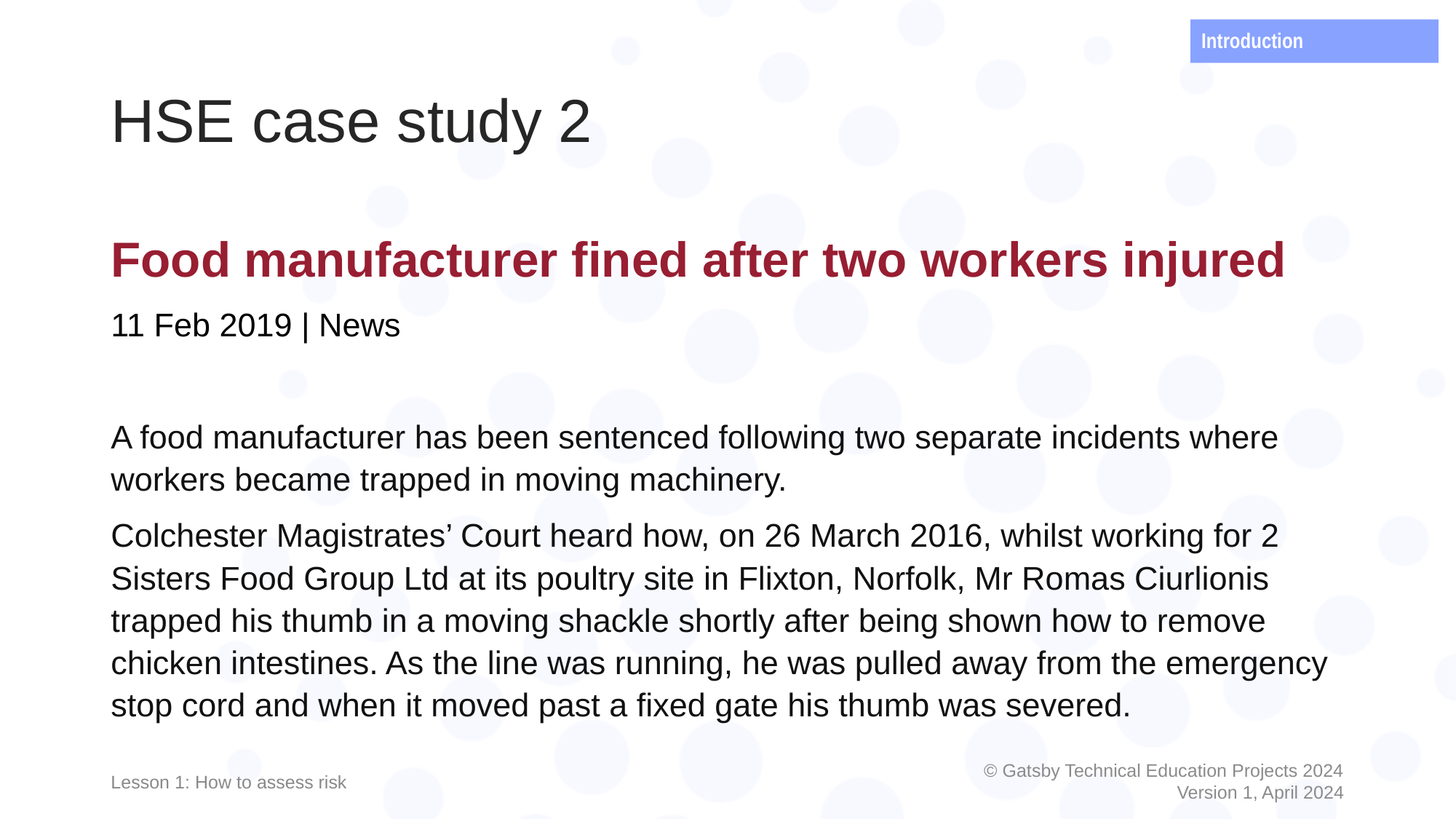

Introduction
# HSE case study 2
Food manufacturer fined after two workers injured
11 Feb 2019 | News

A food manufacturer has been sentenced following two separate incidents where workers became trapped in moving machinery.
Colchester Magistrates’ Court heard how, on 26 March 2016, whilst working for 2 Sisters Food Group Ltd at its poultry site in Flixton, Norfolk, Mr Romas Ciurlionis trapped his thumb in a moving shackle shortly after being shown how to remove chicken intestines. As the line was running, he was pulled away from the emergency stop cord and when it moved past a fixed gate his thumb was severed.
Lesson 1: How to assess risk